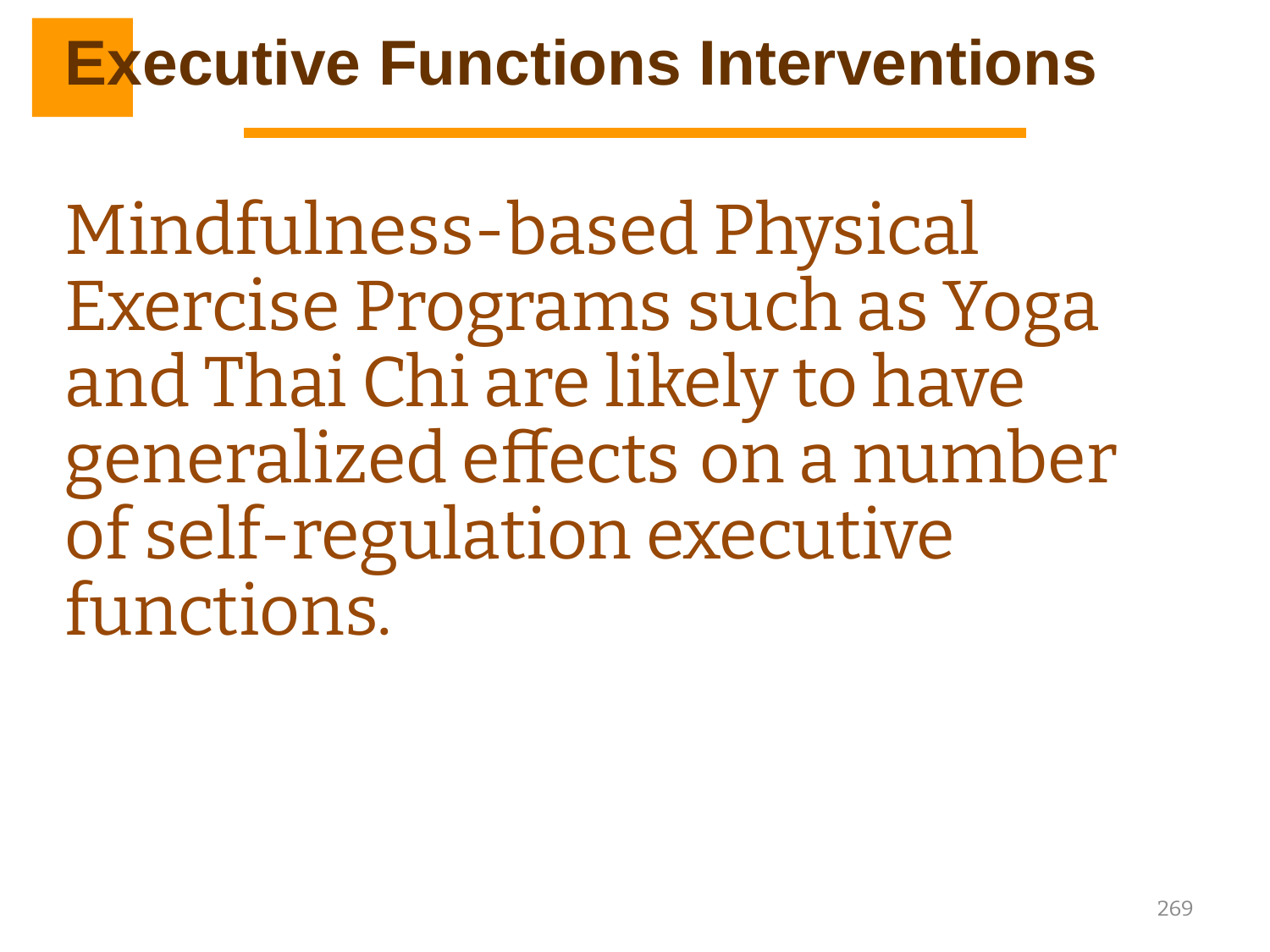

Executive Functions Interventions

Mindfulness-based Physical Exercise Programs such as Yoga and Thai Chi are likely to have generalized effects 	on a number of self-regulation executive functions.

269